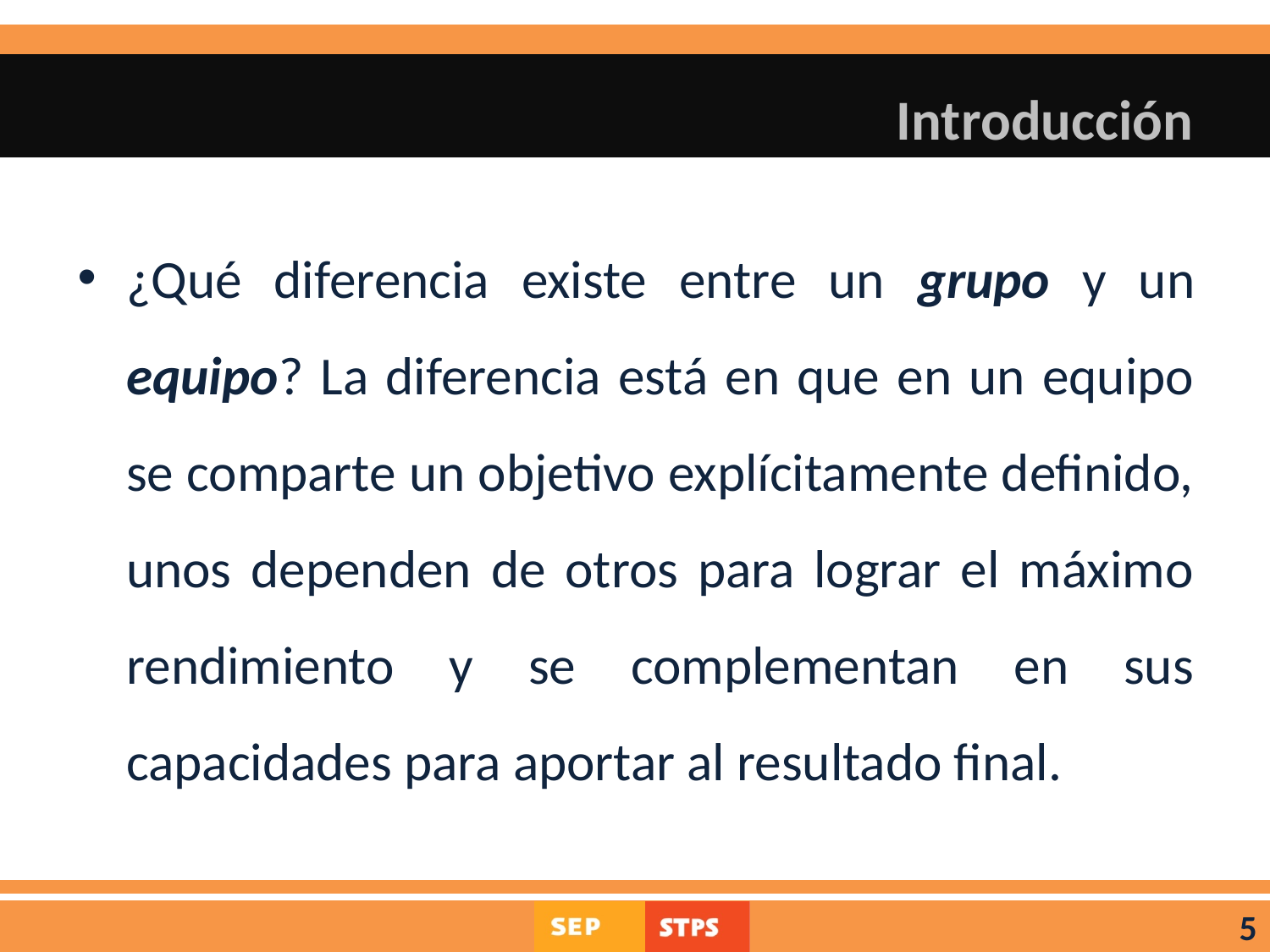

# Introducción
¿Qué diferencia existe entre un grupo y un equipo? La diferencia está en que en un equipo se comparte un objetivo explícitamente definido, unos dependen de otros para lograr el máximo rendimiento y se complementan en sus capacidades para aportar al resultado final.
5